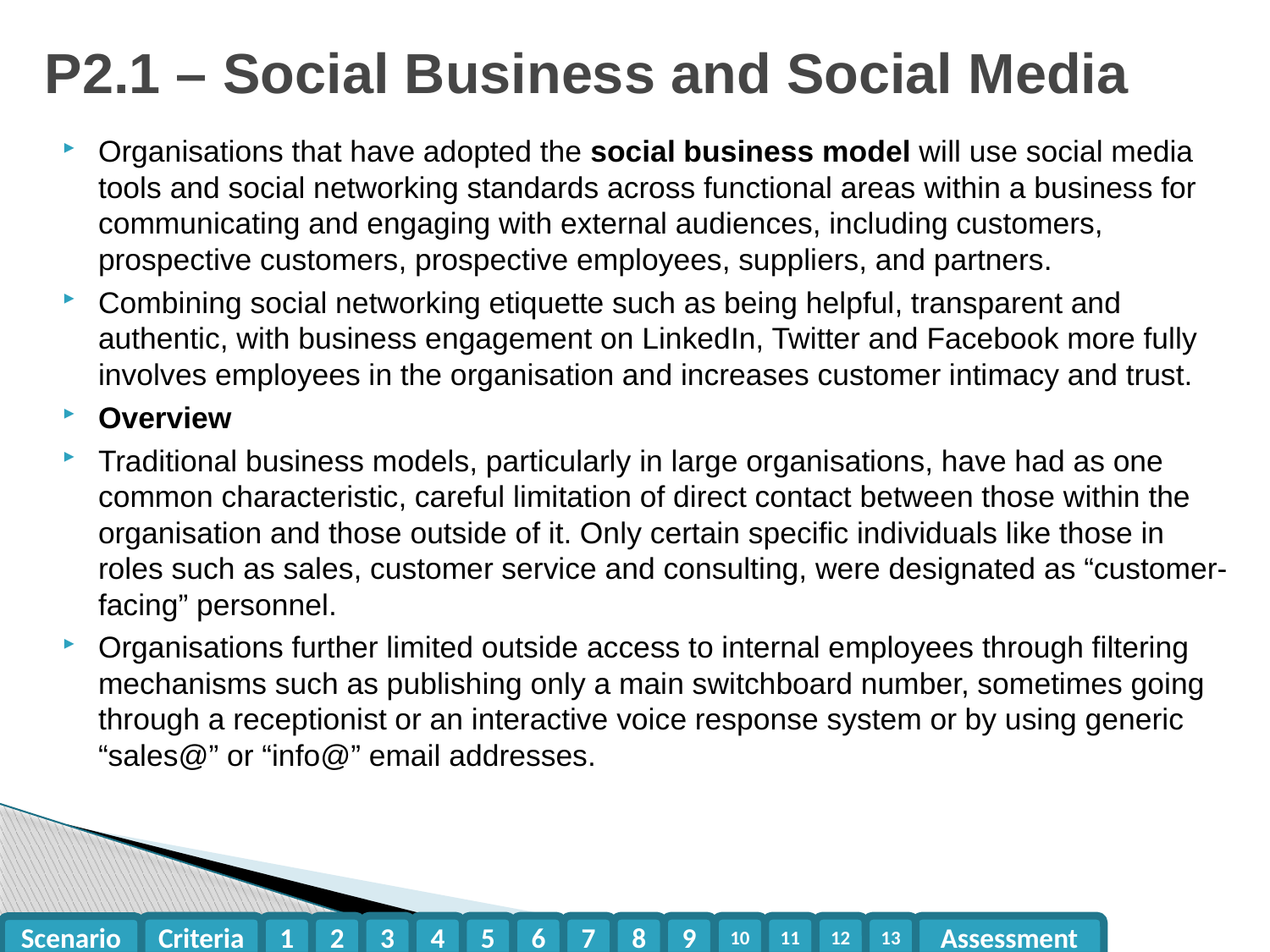

# P2.1 – Social Business and Social Media
Organisations that have adopted the social business model will use social media tools and social networking standards across functional areas within a business for communicating and engaging with external audiences, including customers, prospective customers, prospective employees, suppliers, and partners.
Combining social networking etiquette such as being helpful, transparent and authentic, with business engagement on LinkedIn, Twitter and Facebook more fully involves employees in the organisation and increases customer intimacy and trust.
Overview
Traditional business models, particularly in large organisations, have had as one common characteristic, careful limitation of direct contact between those within the organisation and those outside of it. Only certain specific individuals like those in roles such as sales, customer service and consulting, were designated as “customer-facing” personnel.
Organisations further limited outside access to internal employees through filtering mechanisms such as publishing only a main switchboard number, sometimes going through a receptionist or an interactive voice response system or by using generic “sales@” or “info@” email addresses.